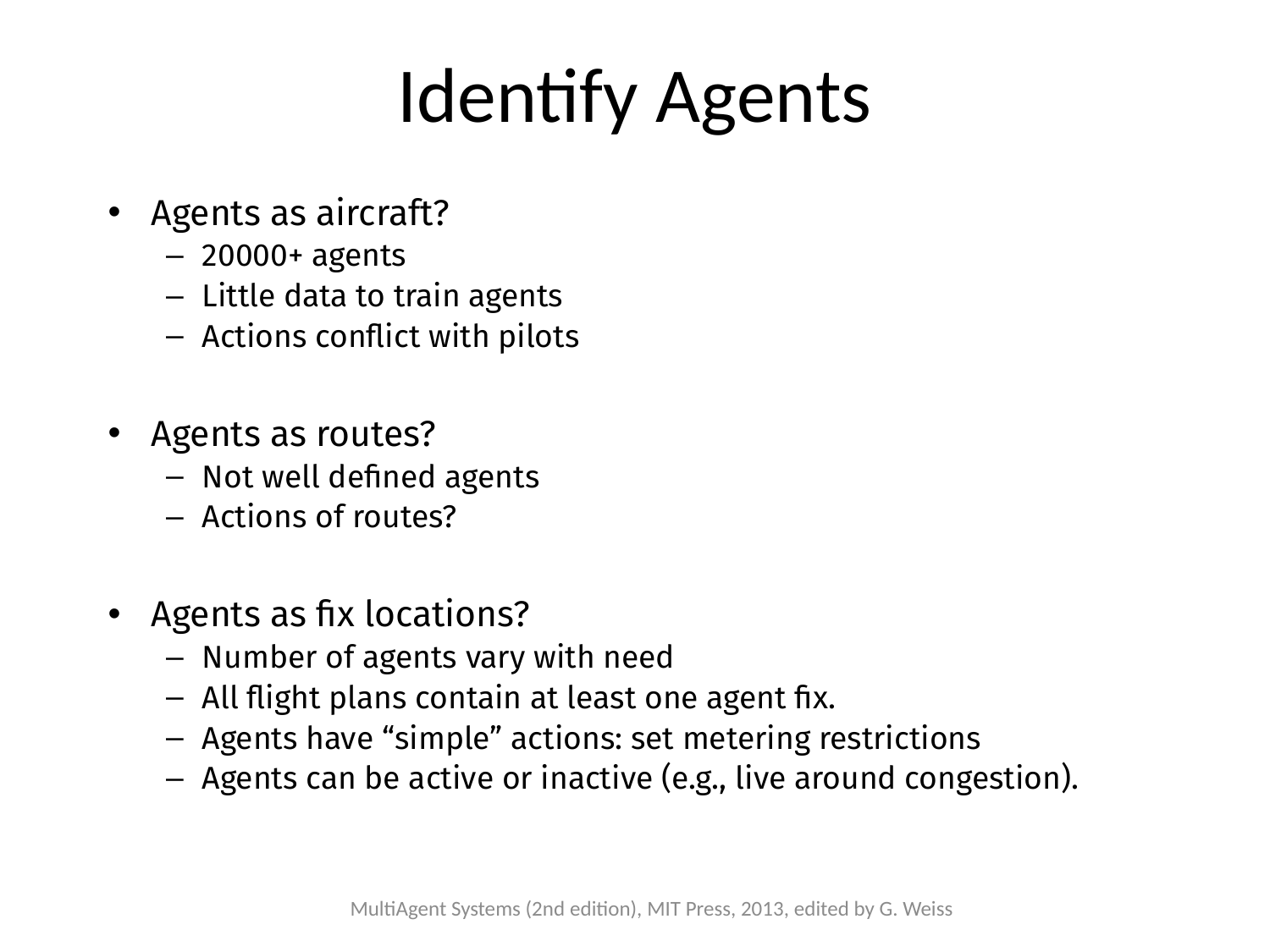

# Identify Agents

Agents as aircraft?
20000+ agents
Little data to train agents
Actions conflict with pilots

Agents as routes?
Not well defined agents
Actions of routes?

Agents as fix locations?
Number of agents vary with need
All flight plans contain at least one agent fix.
Agents have “simple” actions: set metering restrictions
Agents can be active or inactive (e.g., live around congestion).
MultiAgent Systems (2nd edition), MIT Press, 2013, edited by G. Weiss